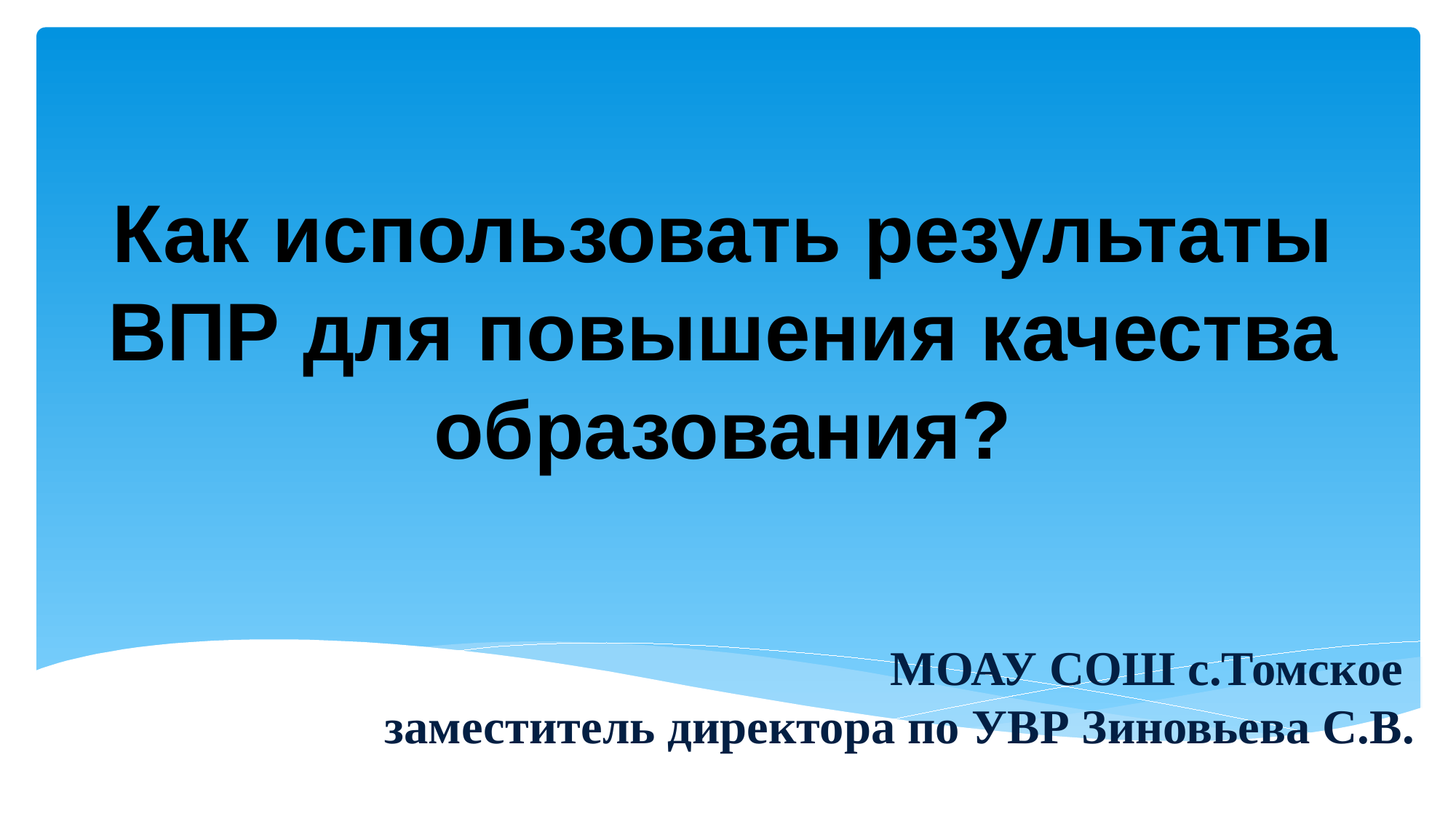

# Как использовать результаты ВПР для повышения качества образования?
 МОАУ СОШ с.Томское
заместитель директора по УВР Зиновьева С.В.